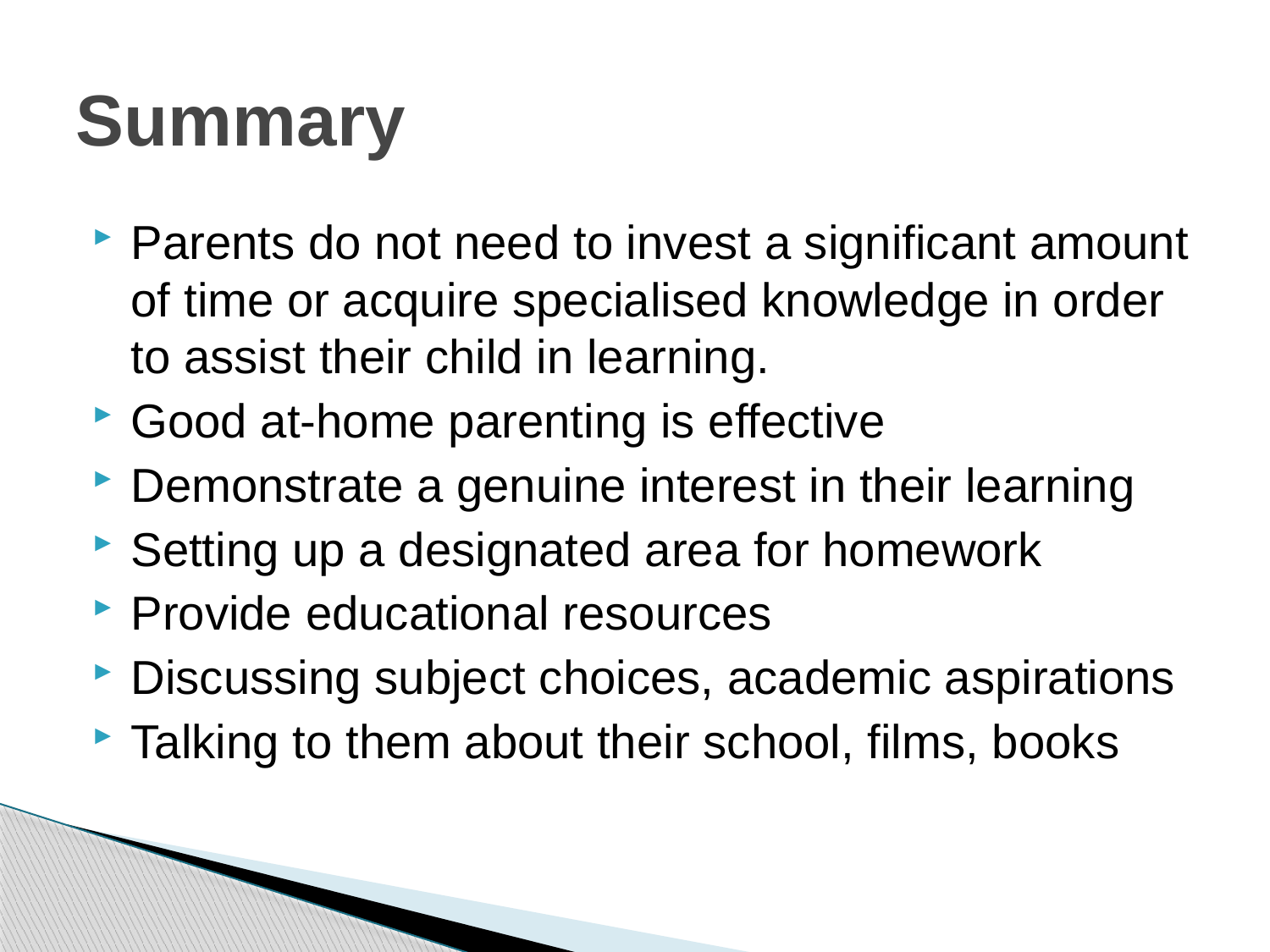

# Summary
Parents do not need to invest a significant amount of time or acquire specialised knowledge in order to assist their child in learning.
Good at-home parenting is effective
Demonstrate a genuine interest in their learning
Setting up a designated area for homework
Provide educational resources
Discussing subject choices, academic aspirations
Talking to them about their school, films, books